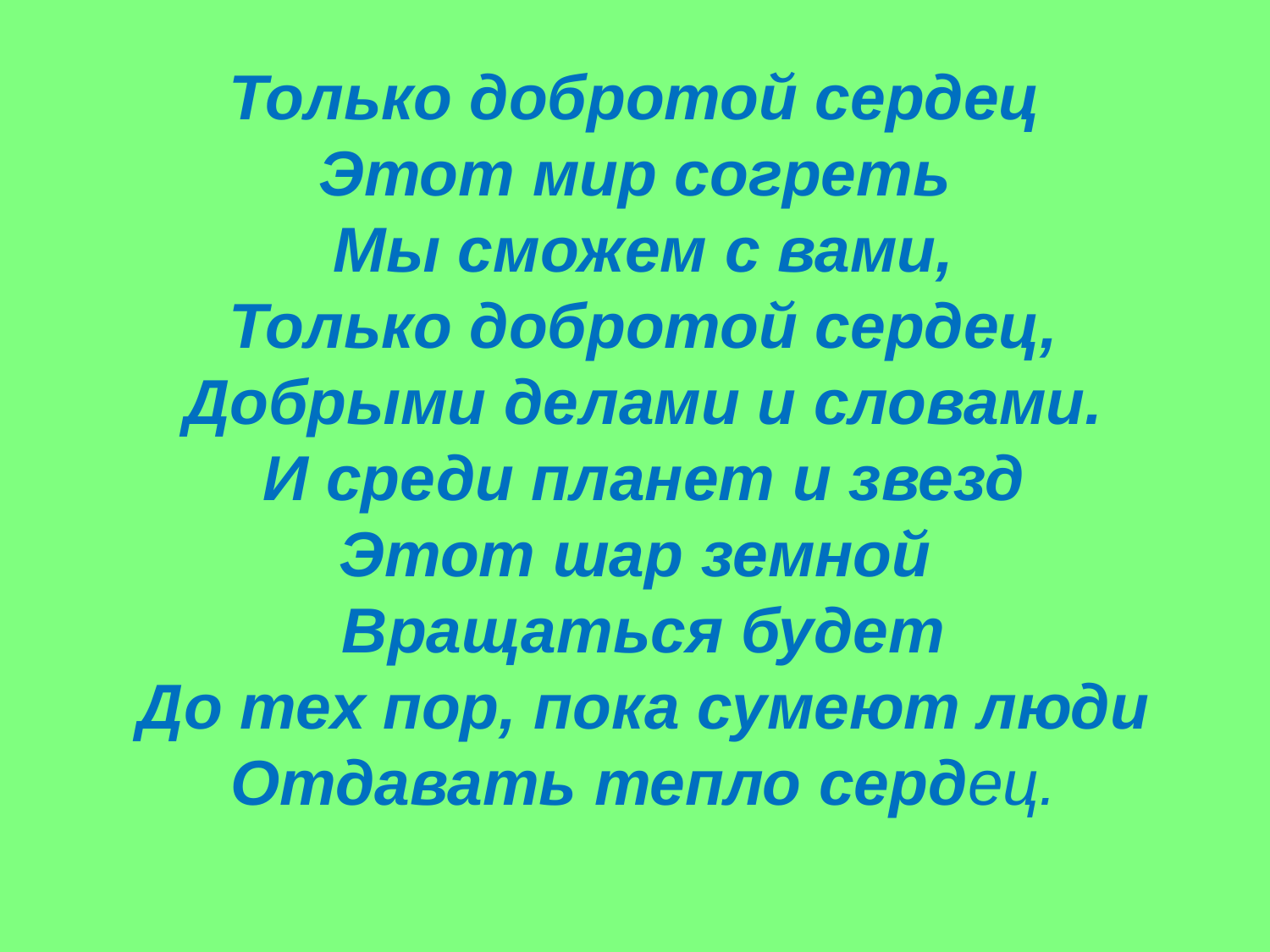

Только добротой сердец
 Этот мир согреть
 Мы сможем с вами,
 Только добротой сердец,
 Добрыми делами и словами.
 И среди планет и звезд
 Этот шар земной
 Вращаться будет
 До тех пор, пока сумеют люди
 Отдавать тепло сердец.